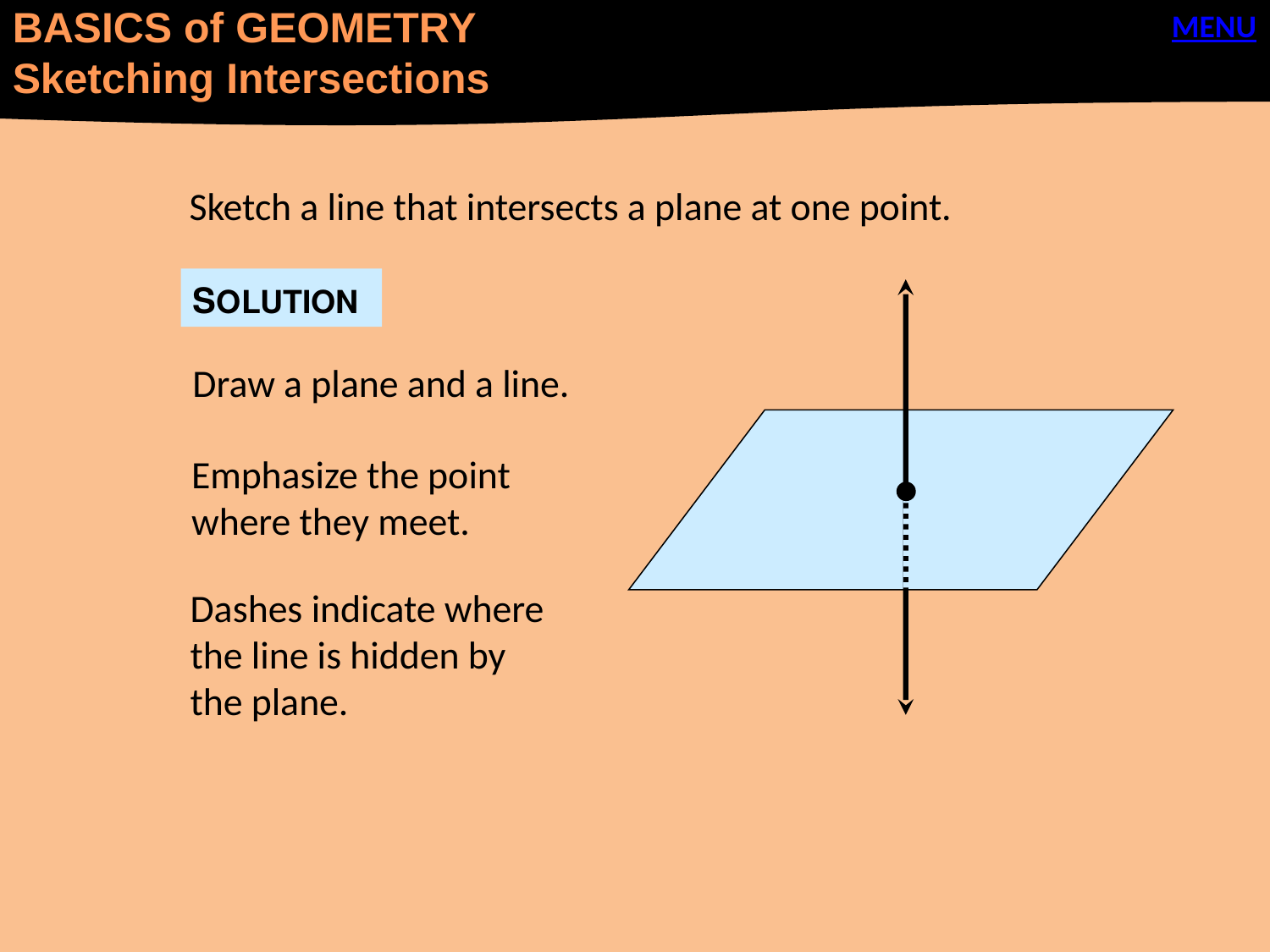

BASICS of GEOMETRY
Sketching Intersections
MENU
Sketch a line that intersects a plane at one point.

SOLUTION

Draw a plane and a line.

Emphasize the point
where they meet.

Dashes indicate where
the line is hidden by
the plane.